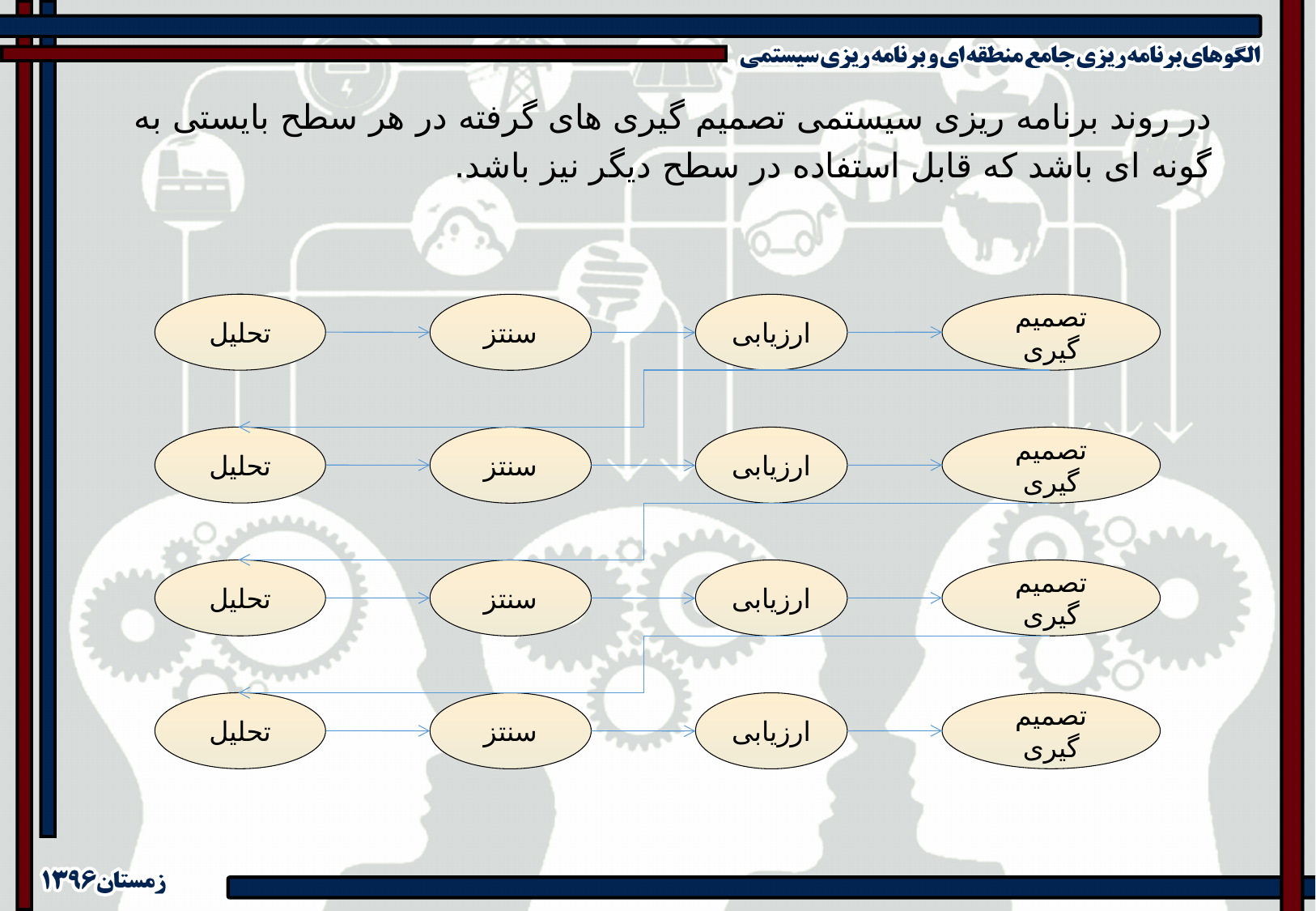

در روند برنامه ریزی سیستمی تصمیم گیری های گرفته در هر سطح بایستی به گونه ای باشد که قابل استفاده در سطح دیگر نیز باشد.

تحلیل
سنتز
ارزیابی
تصمیم گیری
تحلیل
سنتز
ارزیابی
تصمیم گیری
تحلیل
سنتز
ارزیابی
تصمیم گیری
تحلیل
سنتز
ارزیابی
تصمیم گیری